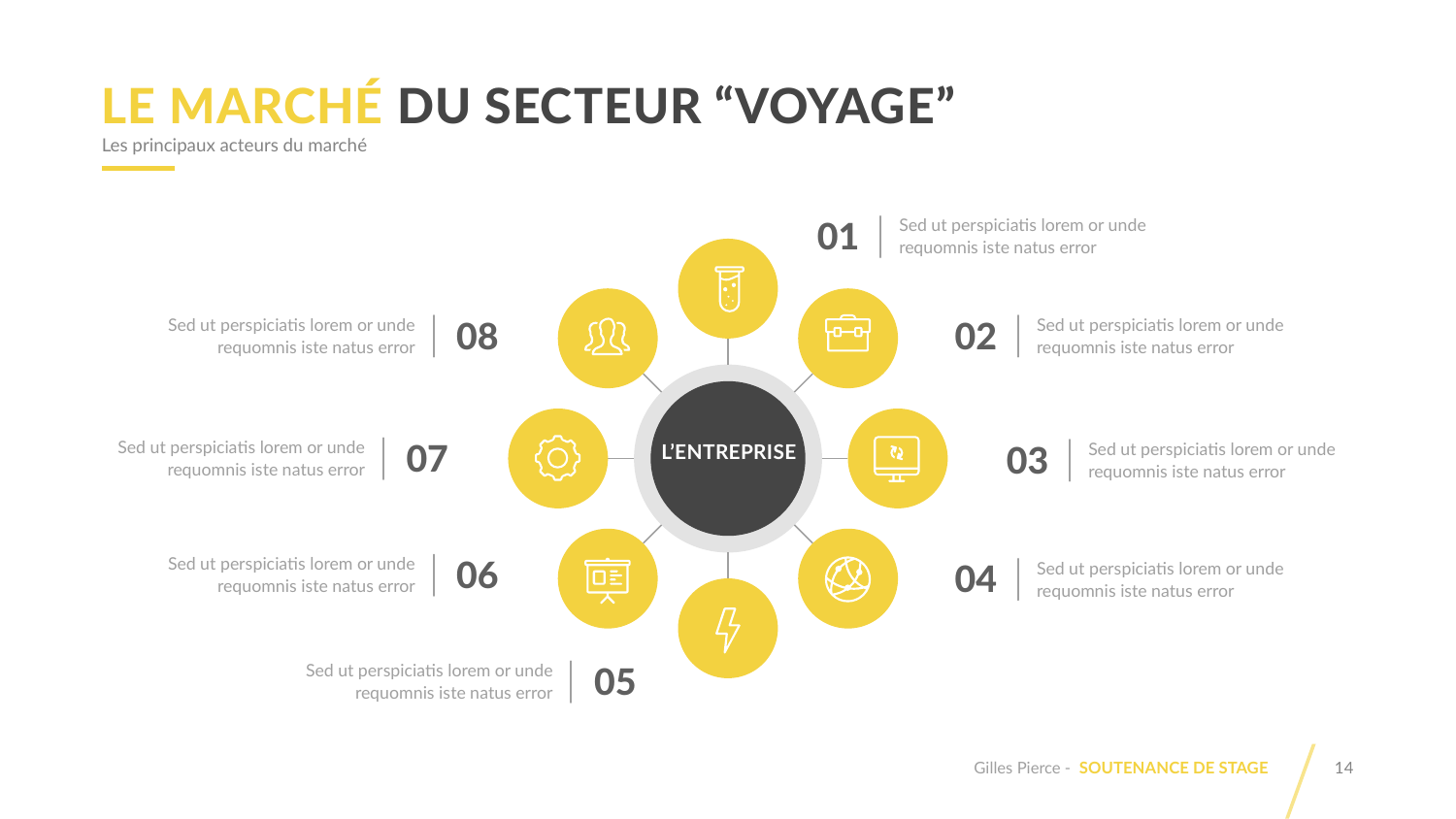

LE MARCHÉ du secteur “VOYAGE”
Les principaux acteurs du marché
Sed ut perspiciatis lorem or unde requomnis iste natus error
01

L’entreprise

Sed ut perspiciatis lorem or unde requomnis iste natus error
Sed ut perspiciatis lorem or unde requomnis iste natus error
08
02
Sed ut perspiciatis lorem or unde requomnis iste natus error
07
Sed ut perspiciatis lorem or unde requomnis iste natus error
03
Sed ut perspiciatis lorem or unde requomnis iste natus error
06
Sed ut perspiciatis lorem or unde requomnis iste natus error
04
Sed ut perspiciatis lorem or unde requomnis iste natus error
05